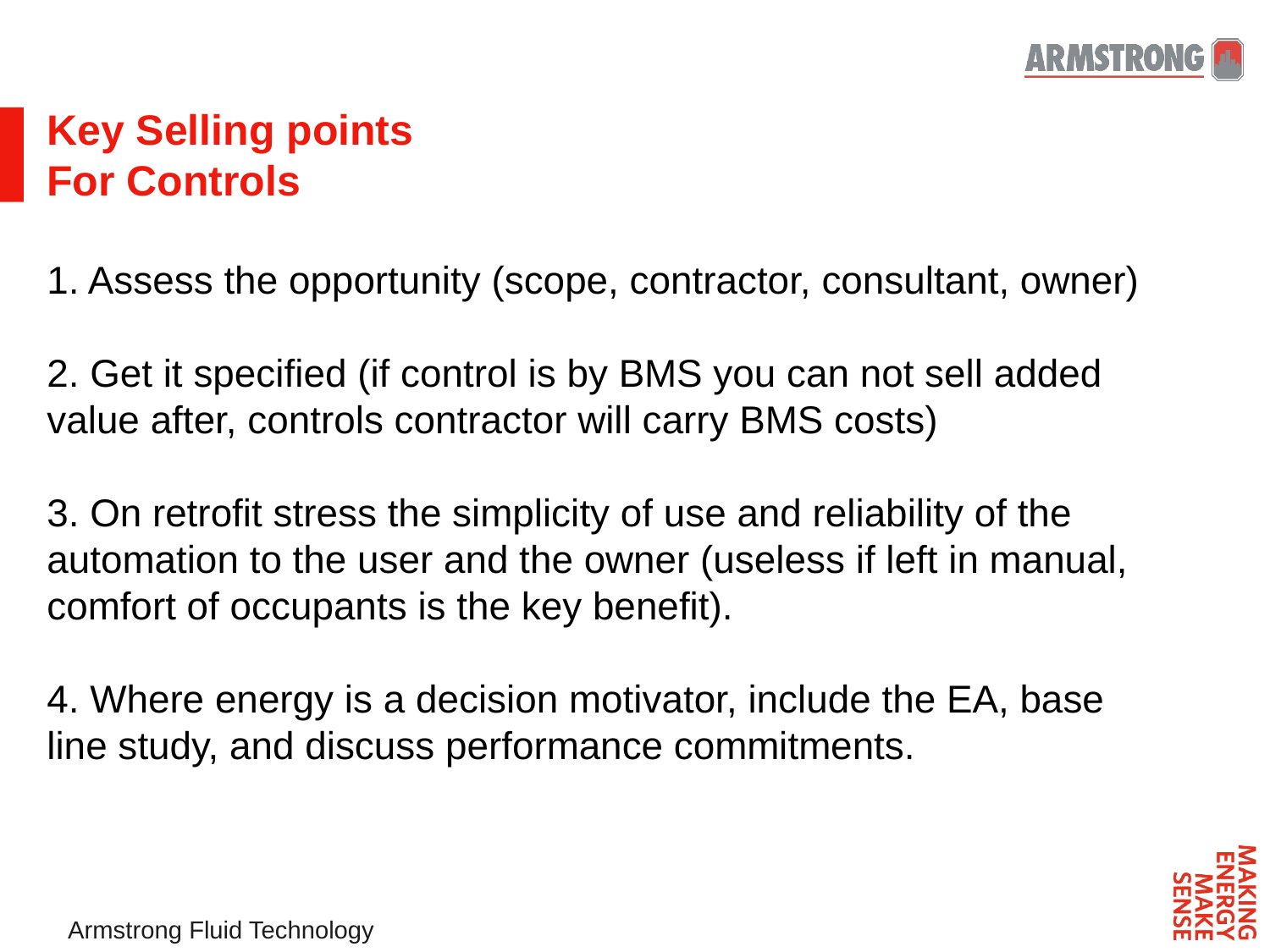

# Key Selling points For Controls 1. Assess the opportunity (scope, contractor, consultant, owner) 2. Get it specified (if control is by BMS you can not sell added value after, controls contractor will carry BMS costs) 3. On retrofit stress the simplicity of use and reliability of the automation to the user and the owner (useless if left in manual, comfort of occupants is the key benefit). 4. Where energy is a decision motivator, include the EA, base line study, and discuss performance commitments.